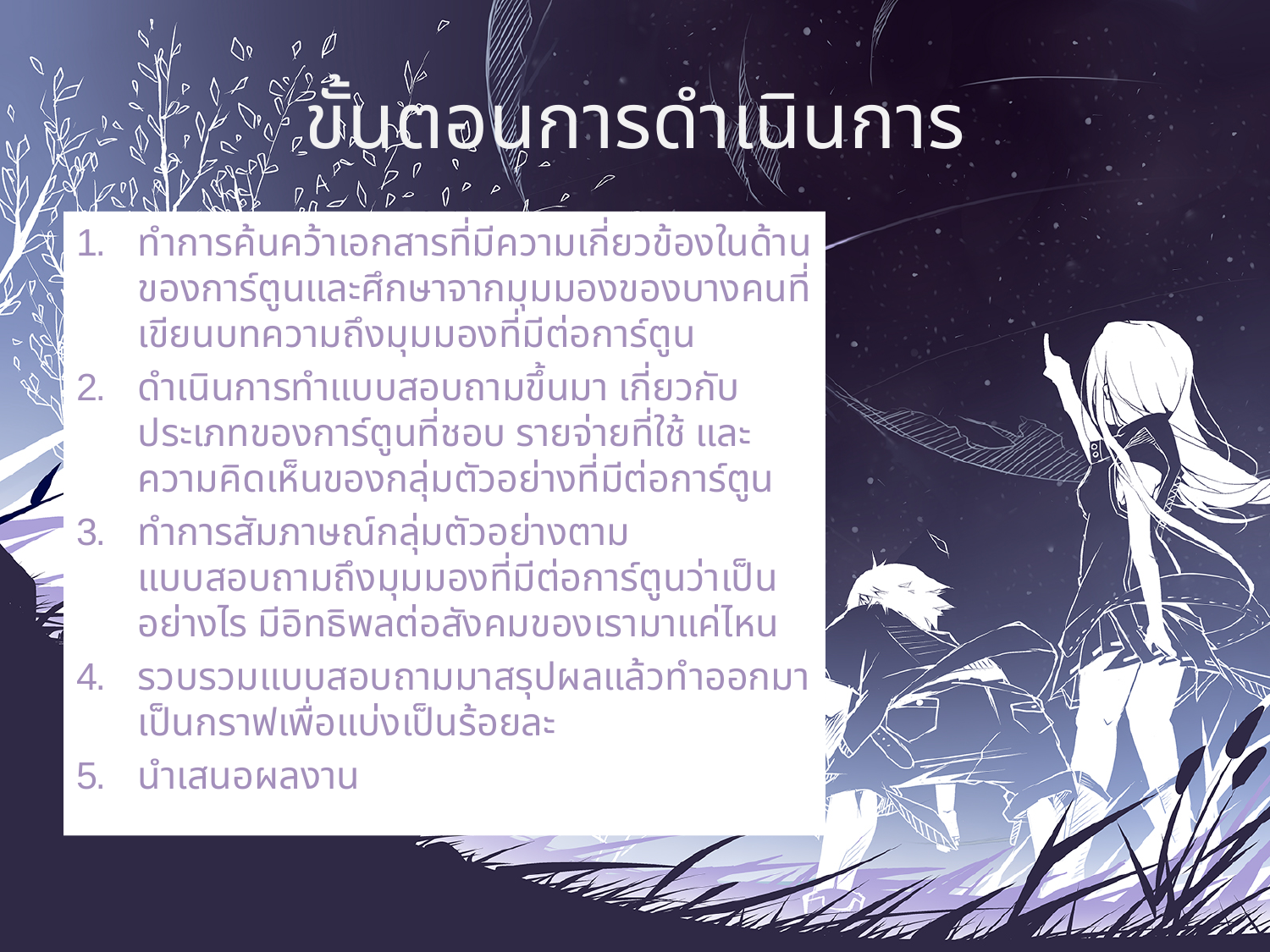

# ขั้นตอนการดำเนินการ
ทำการค้นคว้าเอกสารที่มีความเกี่ยวข้องในด้านของการ์ตูนและศึกษาจากมุมมองของบางคนที่เขียนบทความถึงมุมมองที่มีต่อการ์ตูน
ดำเนินการทำแบบสอบถามขึ้นมา เกี่ยวกับประเภทของการ์ตูนที่ชอบ รายจ่ายที่ใช้ และความคิดเห็นของกลุ่มตัวอย่างที่มีต่อการ์ตูน
ทำการสัมภาษณ์กลุ่มตัวอย่างตามแบบสอบถามถึงมุมมองที่มีต่อการ์ตูนว่าเป็นอย่างไร มีอิทธิพลต่อสังคมของเรามาแค่ไหน
รวบรวมแบบสอบถามมาสรุปผลแล้วทำออกมาเป็นกราฟเพื่อแบ่งเป็นร้อยละ
นำเสนอผลงาน